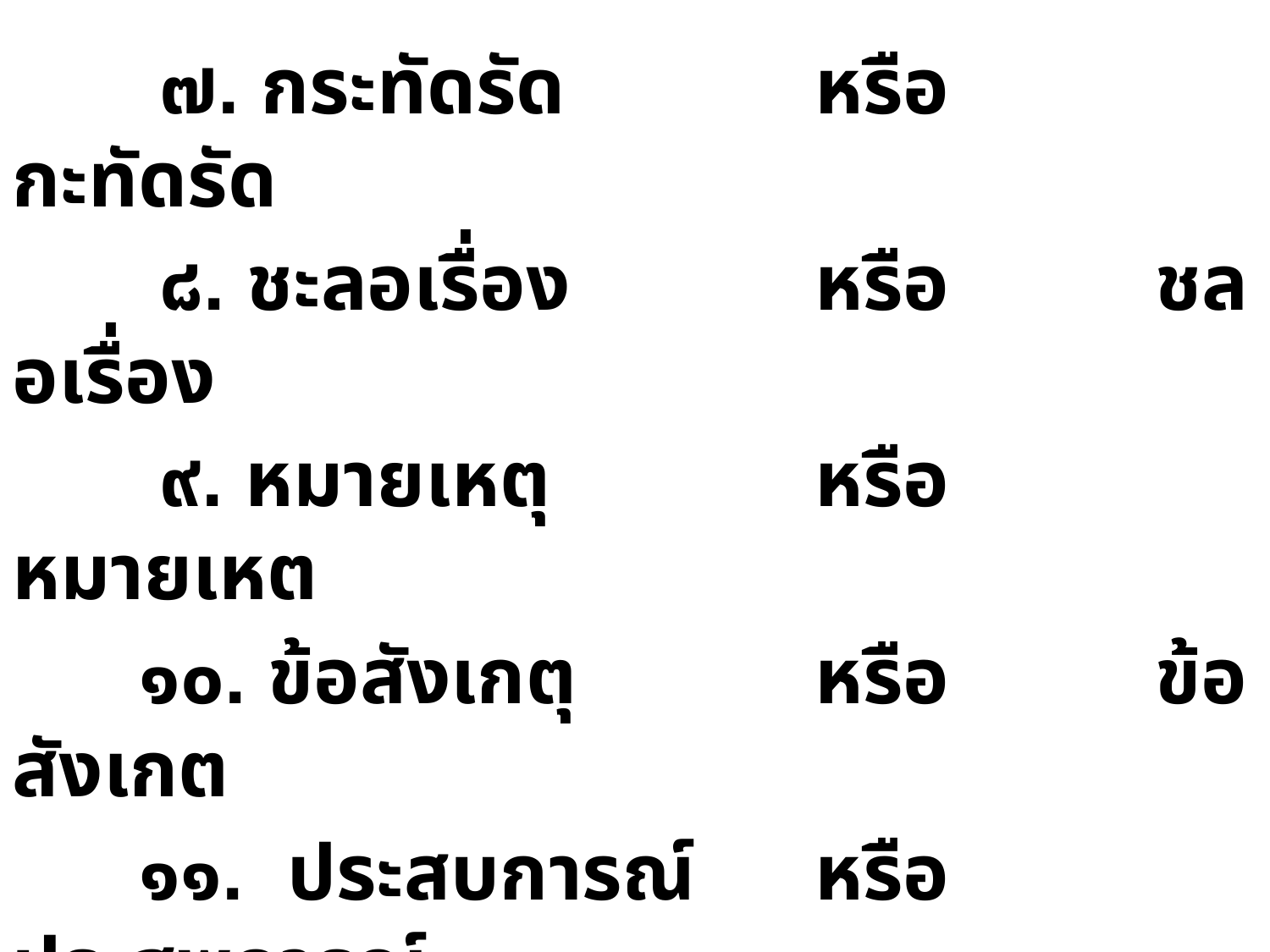

๗. กระทัดรัด		  หรือ		กะทัดรัด
	 ๘. ชะลอเรื่อง		  หรือ		ชลอเรื่อง
	 ๙. หมายเหตุ		  หรือ		หมายเหต
	๑๐. ข้อสังเกตุ		  หรือ		ข้อสังเกต
	๑๑.  ประสบการณ์ 	  หรือ		ประสพการณ์
	๑๒. เจตนารมย์		  หรือ		เจตนารมณ์
          ๑๓. เหตุอันควรปรานี	  หรือ  เหตุอันควรปราณี
          ๑๔. สิ่งของเอนกประสงค์ หรือ สิ่งของอเนกประสงค์